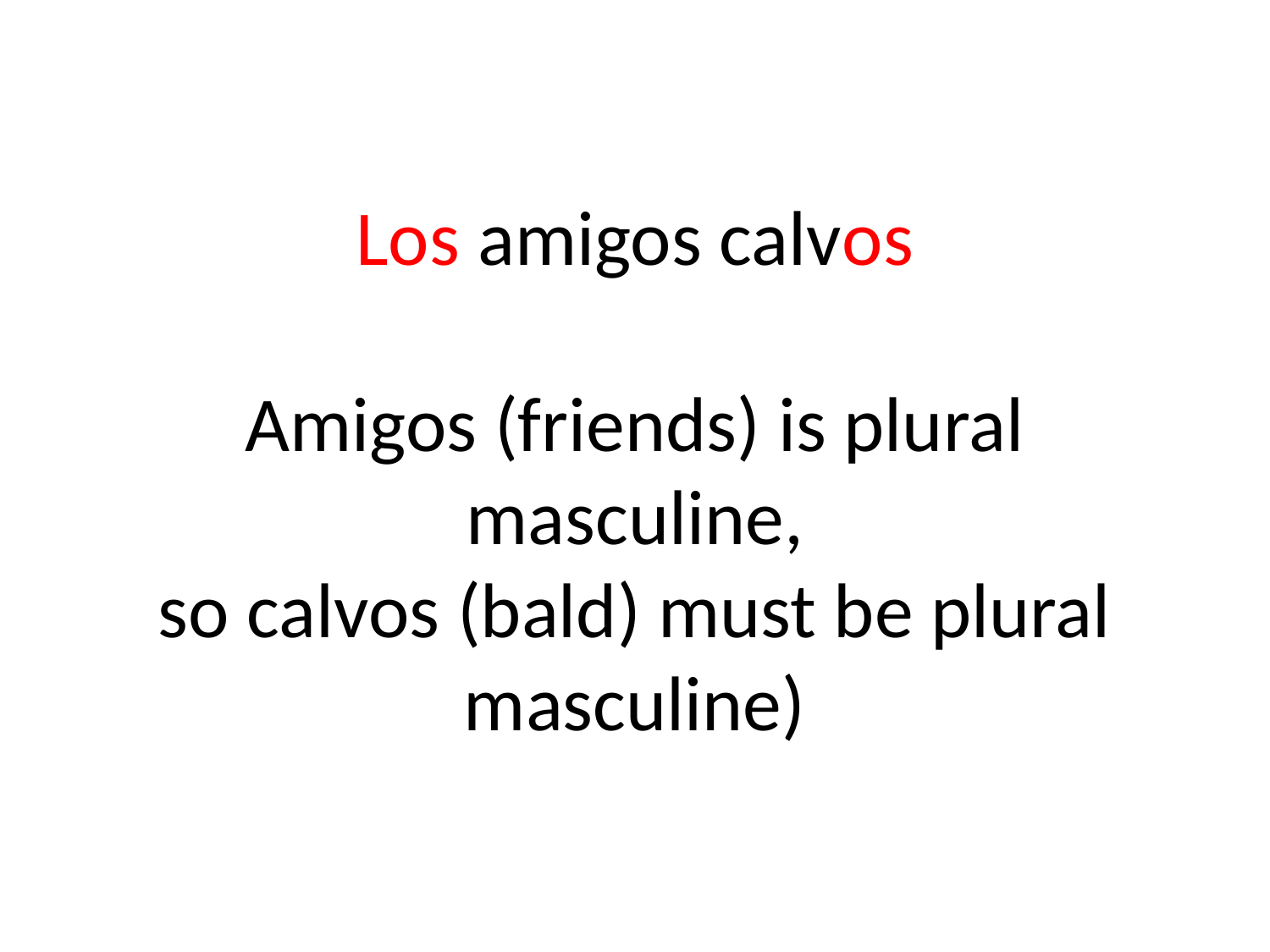

# Los amigos calvos Amigos (friends) is plural masculine, so calvos (bald) must be plural masculine)